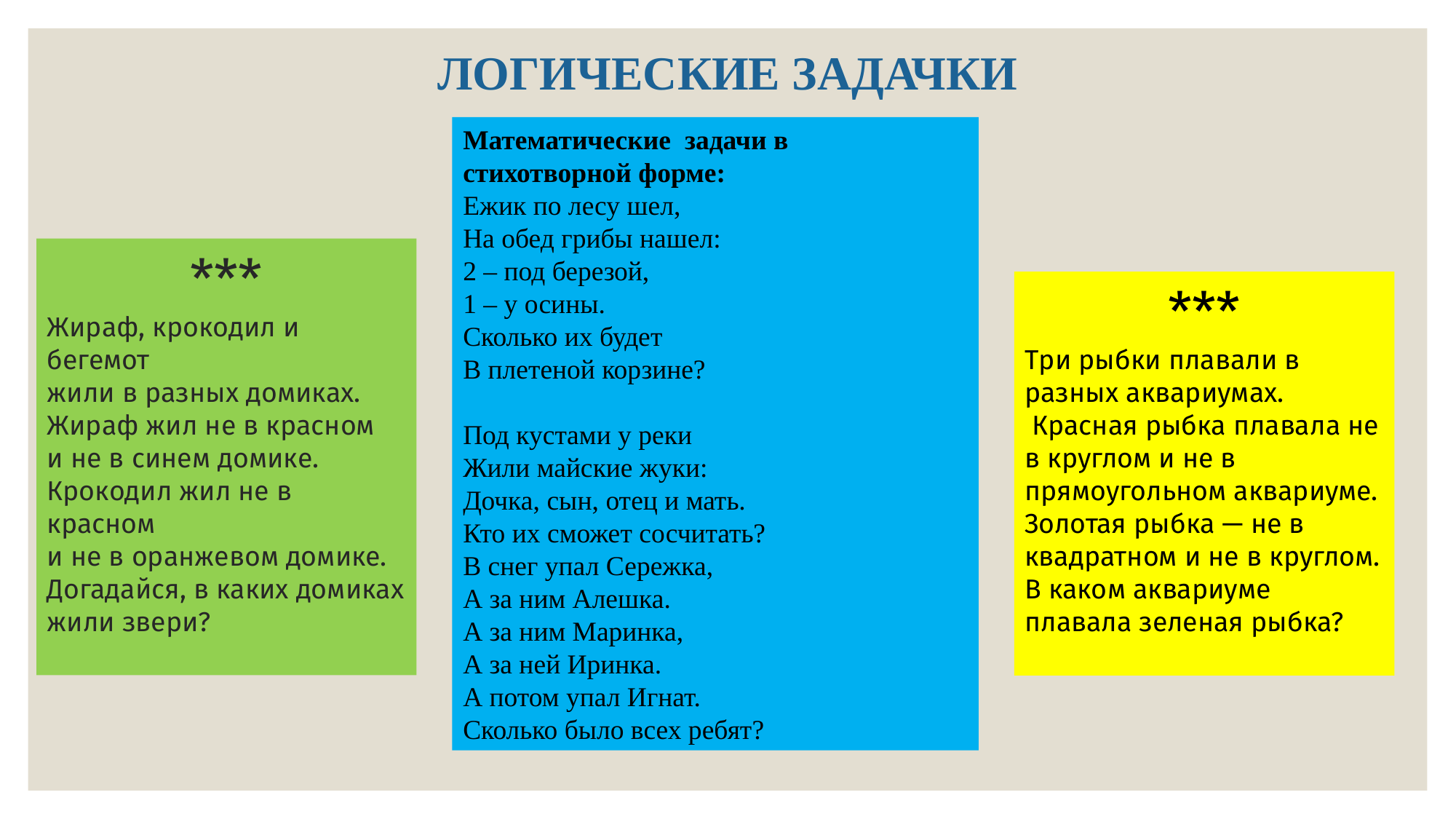

# ЛОГИЧЕСКИЕ ЗАДАЧКИ
Математические  задачи в стихотворной форме:
Ежик по лесу шел,
На обед грибы нашел:
2 – под березой,
1 – у осины.
Сколько их будет
В плетеной корзине?

Под кустами у реки
Жили майские жуки:
Дочка, сын, отец и мать.
Кто их сможет сосчитать?
В снег упал Сережка,
А за ним Алешка.
А за ним Маринка,
А за ней Иринка.
А потом упал Игнат.
Сколько было всех ребят?
***
Жираф, крокодил и бегемот
жили в разных домиках.
Жираф жил не в красном
и не в синем домике.
Крокодил жил не в красном
и не в оранжевом домике.
Догадайся, в каких домиках жили звери?
***
Три рыбки плавали в разных аквариумах.
 Красная рыбка плавала не в круглом и не в прямоугольном аквариуме.
Золотая рыбка — не в квадратном и не в круглом.
В каком аквариуме плавала зеленая рыбка?